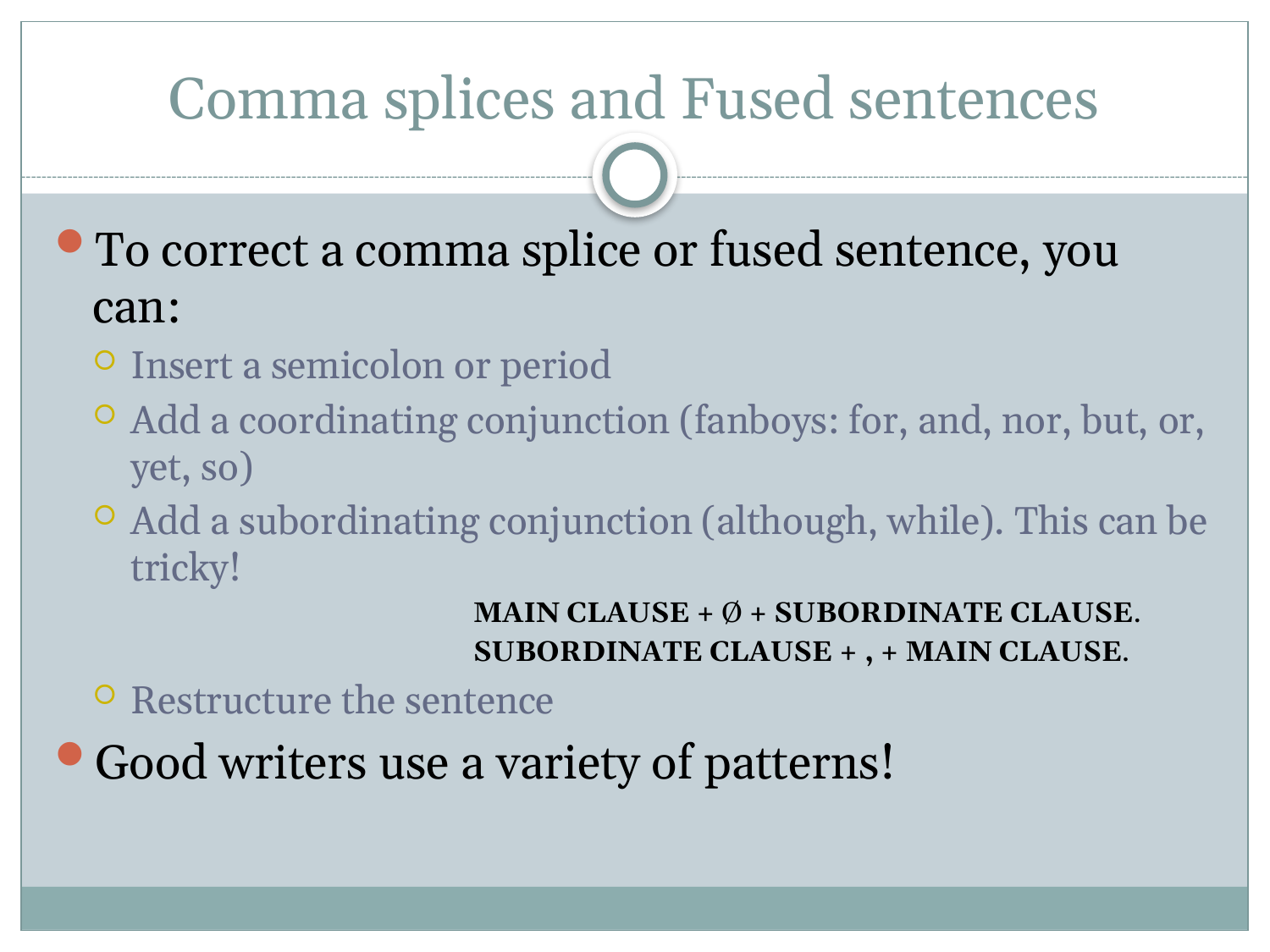

# Comma splices and Fused sentences
To correct a comma splice or fused sentence, you can:
Insert a semicolon or period
Add a coordinating conjunction (fanboys: for, and, nor, but, or, yet, so)
Add a subordinating conjunction (although, while). This can be tricky!
				main clause + Ø + subordinate clause.
				subordinate clause + , + main clause.
Restructure the sentence
Good writers use a variety of patterns!